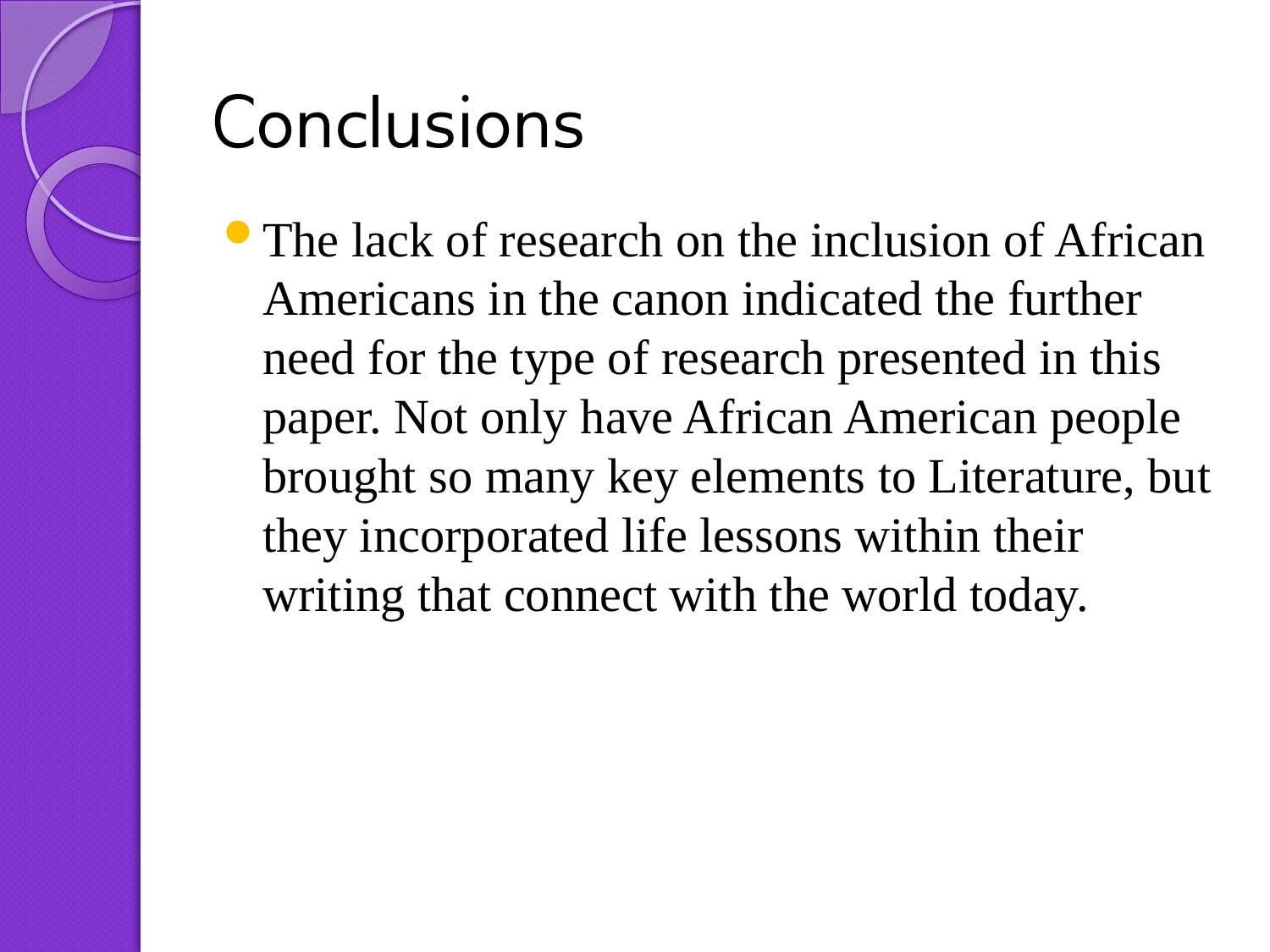

# Conclusions
The lack of research on the inclusion of African Americans in the canon indicated the further need for the type of research presented in this paper. Not only have African American people brought so many key elements to Literature, but they incorporated life lessons within their writing that connect with the world today.